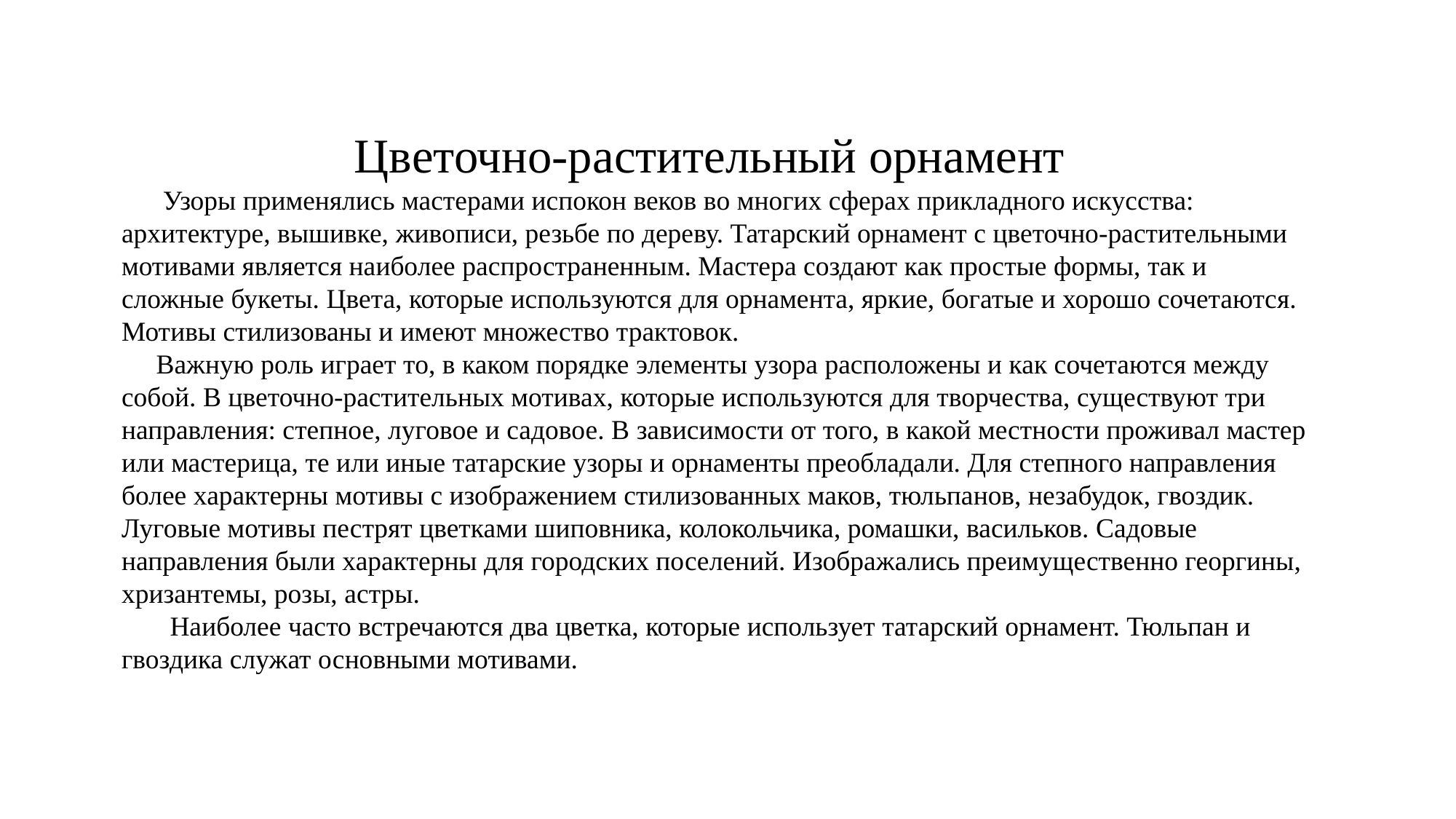

Цветочно-растительный орнамент
      Узоры применялись мастерами испокон веков во многих сферах прикладного искусства: архитектуре, вышивке, живописи, резьбе по дереву. Татарский орнамент с цветочно-растительными мотивами является наиболее распространенным. Мастера создают как простые формы, так и сложные букеты. Цвета, которые используются для орнамента, яркие, богатые и хорошо сочетаются. Мотивы стилизованы и имеют множество трактовок.
     Важную роль играет то, в каком порядке элементы узора расположены и как сочетаются между собой. В цветочно-растительных мотивах, которые используются для творчества, существуют три направления: степное, луговое и садовое. В зависимости от того, в какой местности проживал мастер или мастерица, те или иные татарские узоры и орнаменты преобладали. Для степного направления более характерны мотивы с изображением стилизованных маков, тюльпанов, незабудок, гвоздик.        Луговые мотивы пестрят цветками шиповника, колокольчика, ромашки, васильков. Садовые направления были характерны для городских поселений. Изображались преимущественно георгины, хризантемы, розы, астры.
       Наиболее часто встречаются два цветка, которые использует татарский орнамент. Тюльпан и гвоздика служат основными мотивами.